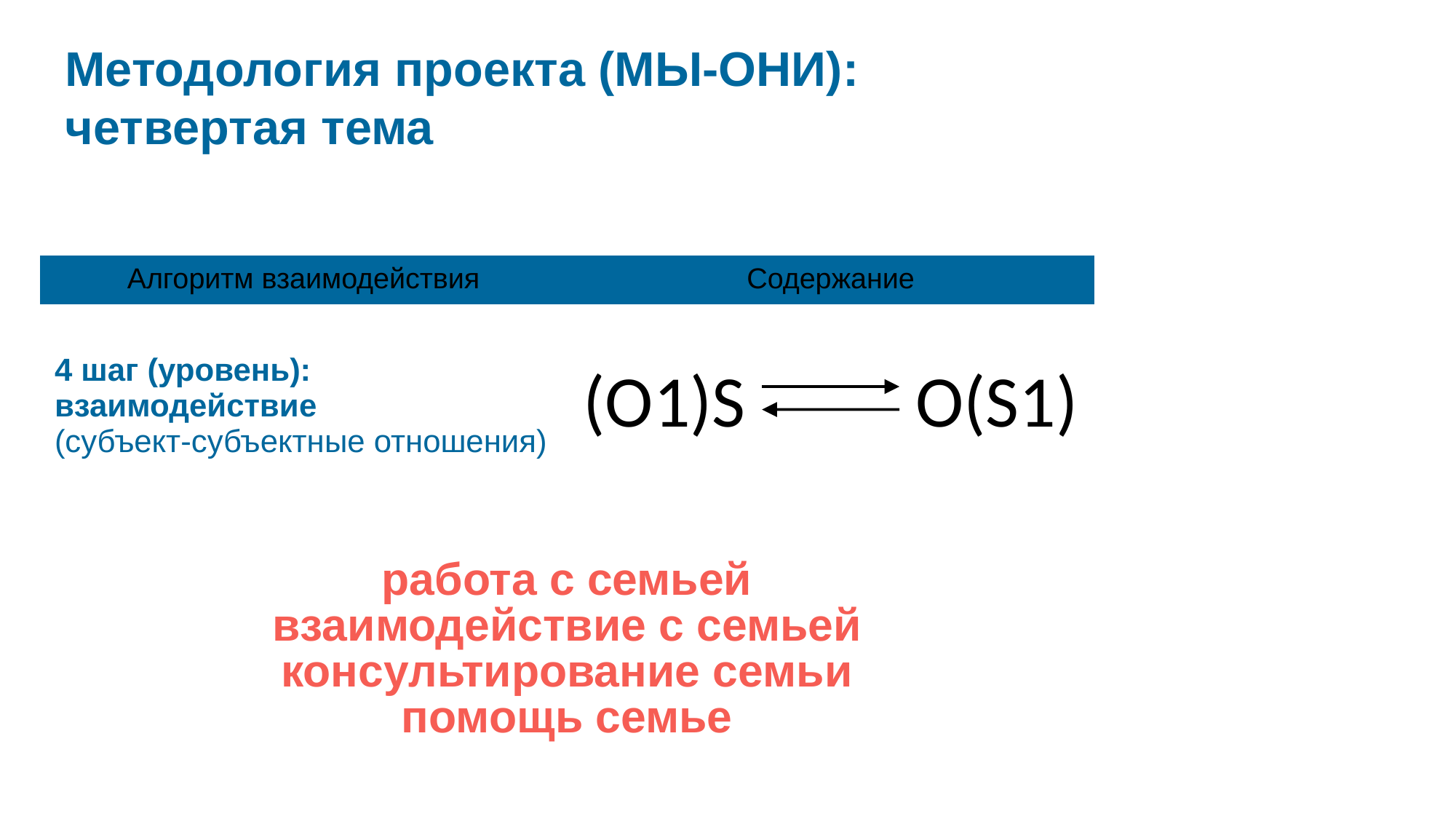

Методология проекта (МЫ-ОНИ): четвертая тема
| Алгоритм взаимодействия | Содержание |
| --- | --- |
| 4 шаг (уровень): взаимодействие (субъект-субъектные отношения) |  |
(O1)S
O(S1)

# работа с семьей взаимодействие с семьей консультирование семьи помощь семье